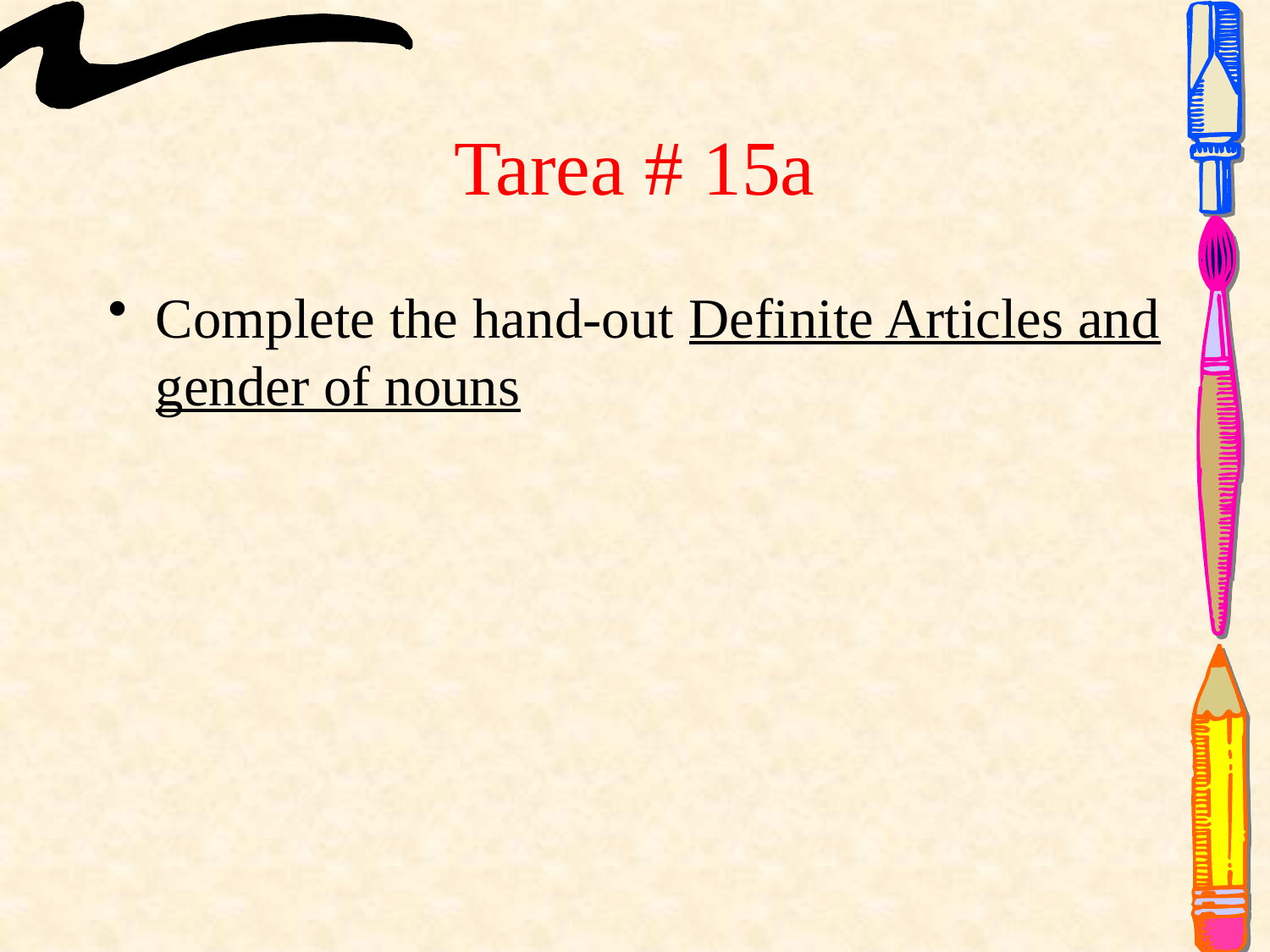

# Tarea # 15a
Complete the hand-out Definite Articles and gender of nouns